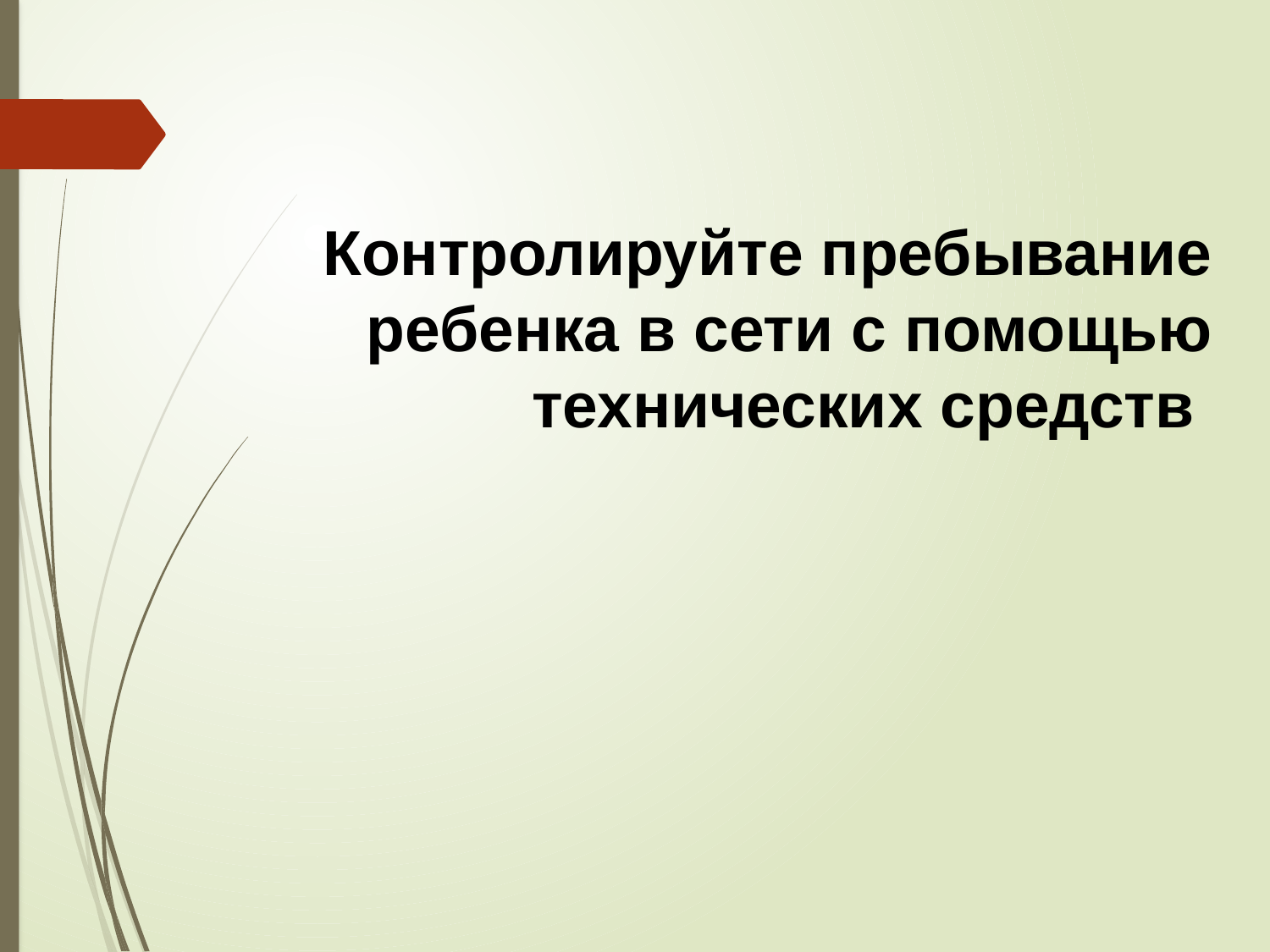

Контролируйте пребывание ребенка в сети с помощью технических средств